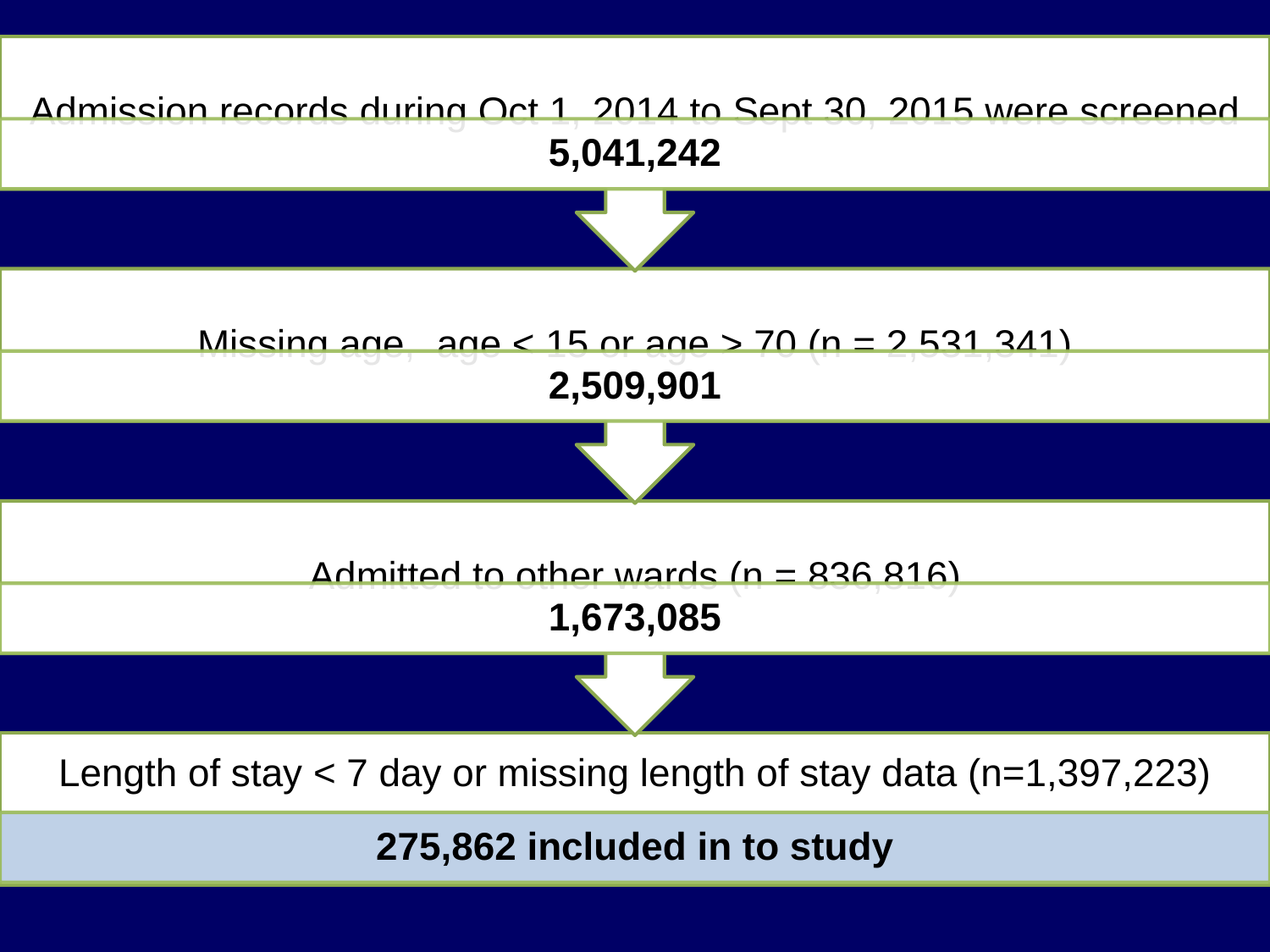

Length of stay < 7 day or missing length of stay data (n=1,397,223)
275,862 included in to study
Admitted to other wards (n = 836,816)
1,673,085
Missing age,  age < 15 or age > 70 (n = 2,531,341)
2,509,901
Admission records during Oct 1, 2014 to Sept 30, 2015 were screened
5,041,242